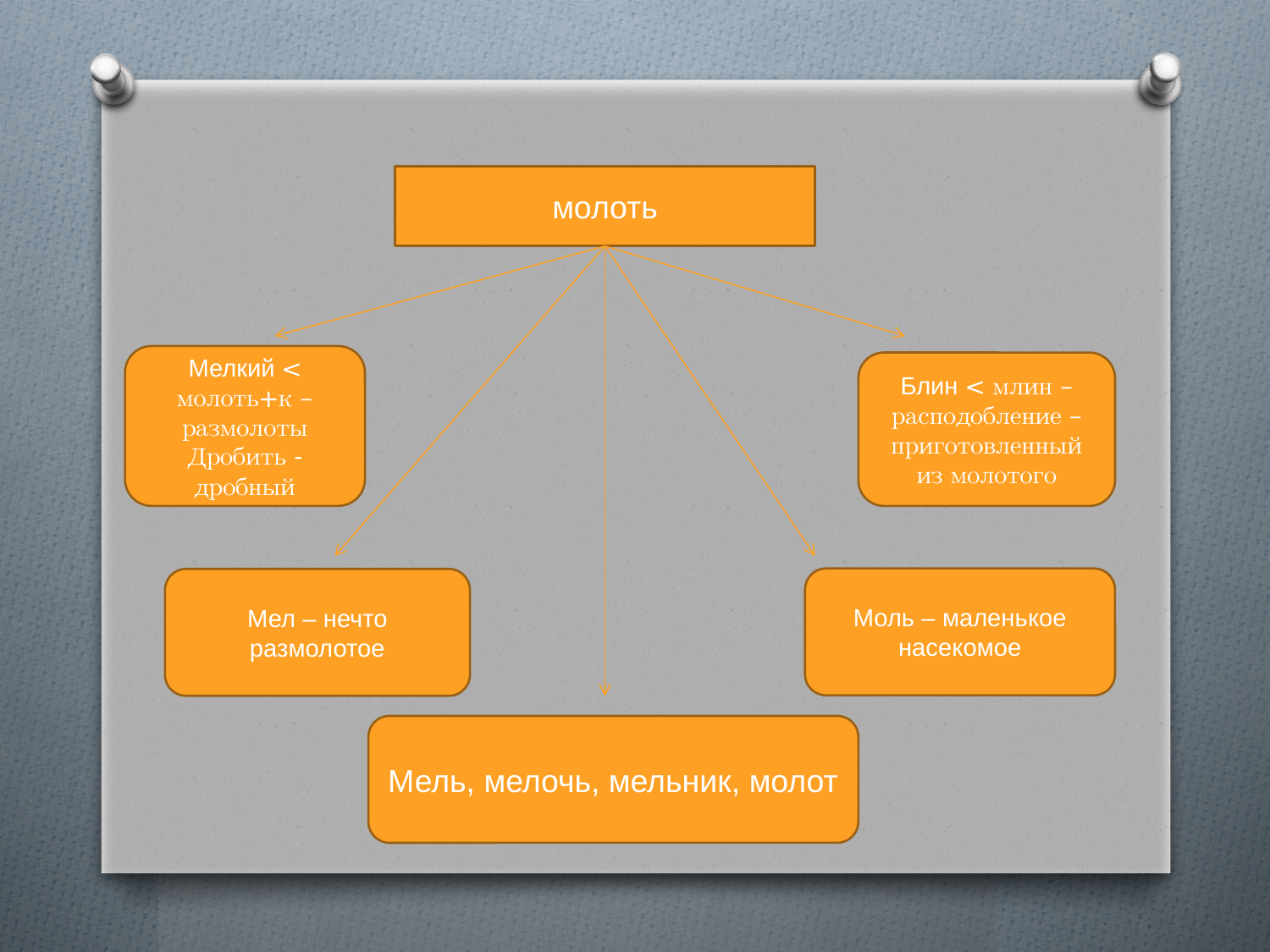

молоть
Мелкий < молоть+к – размолоты
Дробить - дробный
Блин < млин – расподобление – приготовленный из молотого
Моль – маленькое насекомое
Мел – нечто размолотое
Мель, мелочь, мельник, молот